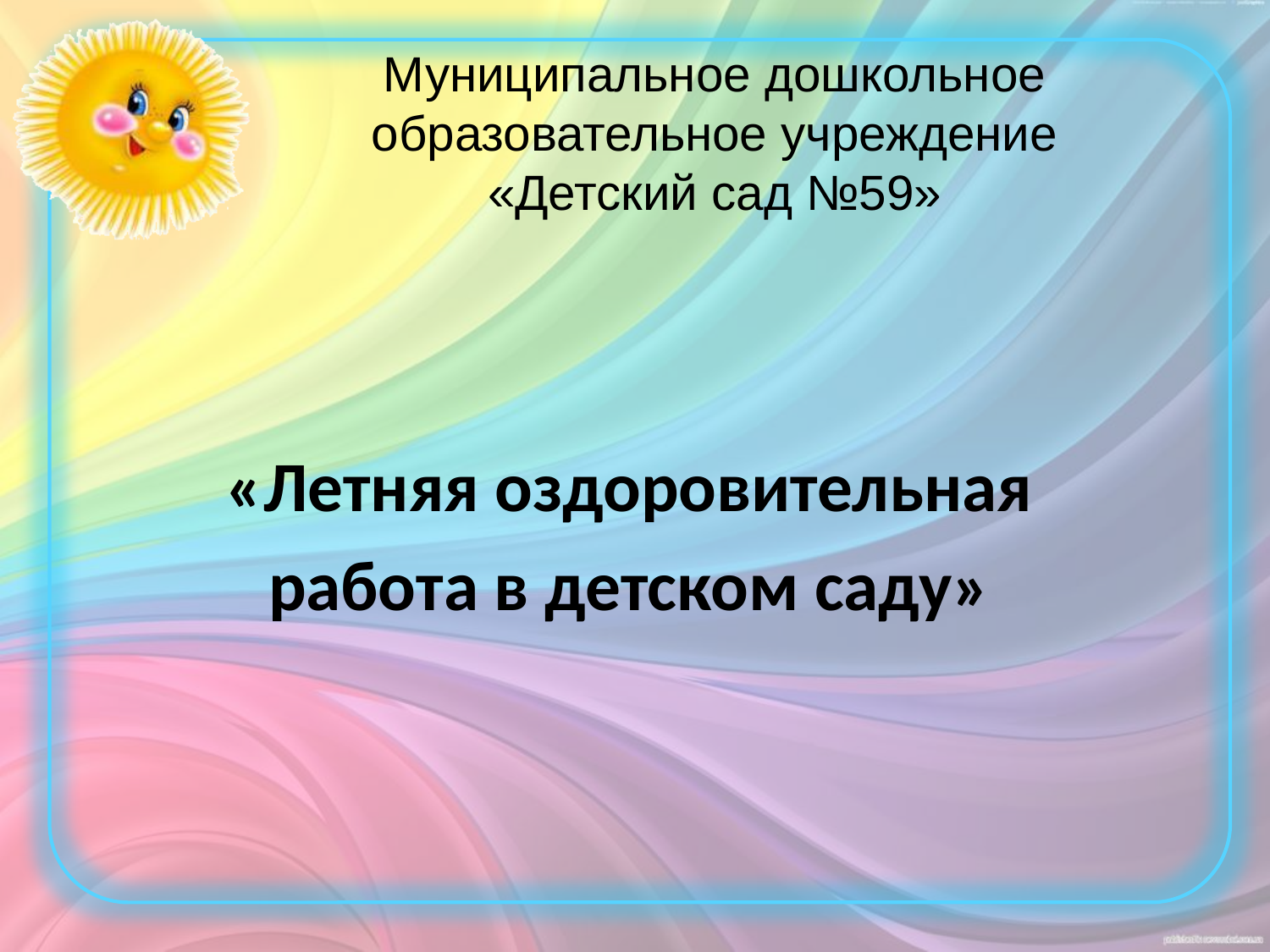

# Муниципальное дошкольное образовательное учреждение «Детский сад №59»

«Летняя оздоровительная
работа в детском саду»